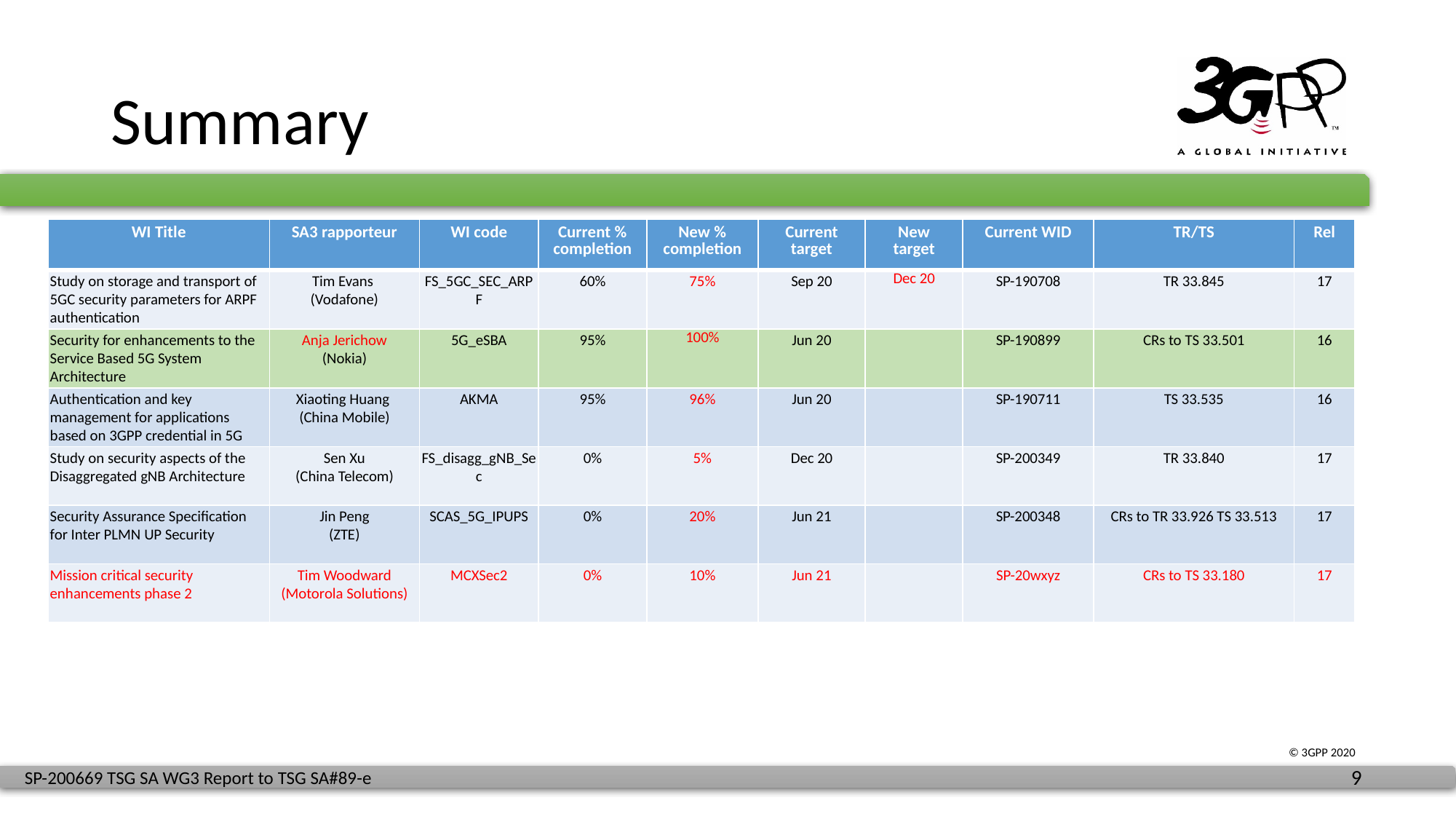

# Summary
| WI Title | SA3 rapporteur | WI code | Current % completion | New % completion | Current target | New target | Current WID | TR/TS | Rel |
| --- | --- | --- | --- | --- | --- | --- | --- | --- | --- |
| Study on storage and transport of 5GC security parameters for ARPF authentication | Tim Evans (Vodafone) | FS\_5GC\_SEC\_ARPF | 60% | 75% | Sep 20 | Dec 20 | SP-190708 | TR 33.845 | 17 |
| Security for enhancements to the Service Based 5G System Architecture | Anja Jerichow (Nokia) | 5G\_eSBA | 95% | 100% | Jun 20 |  | SP-190899 | CRs to TS 33.501 | 16 |
| Authentication and key management for applications based on 3GPP credential in 5G | Xiaoting Huang (China Mobile) | AKMA | 95% | 96% | Jun 20 |  | SP-190711 | TS 33.535 | 16 |
| Study on security aspects of the Disaggregated gNB Architecture | Sen Xu (China Telecom) | FS\_disagg\_gNB\_Sec | 0% | 5% | Dec 20 |  | SP-200349 | TR 33.840 | 17 |
| Security Assurance Specification for Inter PLMN UP Security | Jin Peng (ZTE) | SCAS\_5G\_IPUPS | 0% | 20% | Jun 21 |  | SP-200348 | CRs to TR 33.926 TS 33.513 | 17 |
| Mission critical security enhancements phase 2 | Tim Woodward (Motorola Solutions) | MCXSec2 | 0% | 10% | Jun 21 |  | SP-20wxyz | CRs to TS 33.180 | 17 |